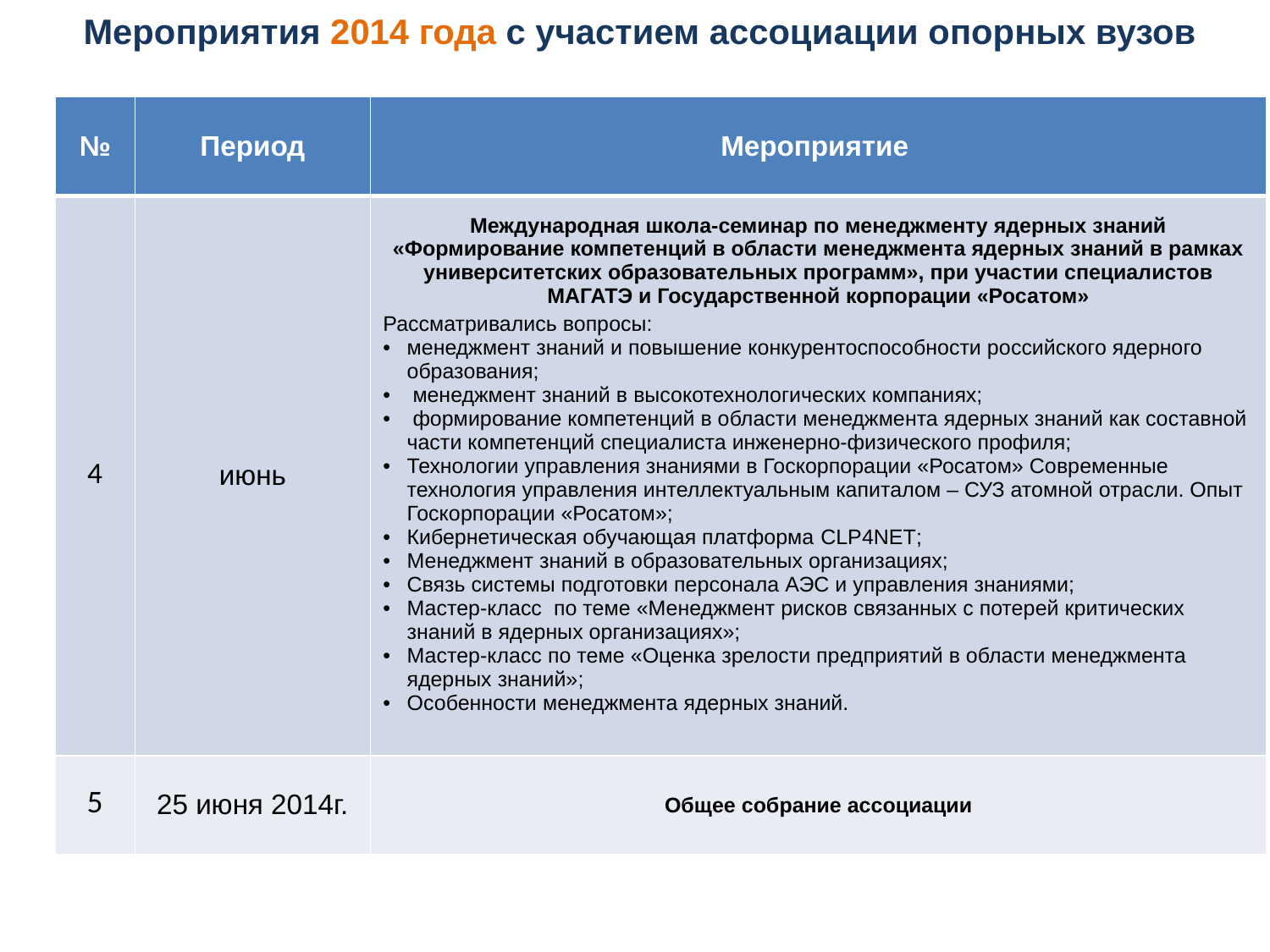

Мероприятия 2014 года с участием ассоциации опорных вузов
| № | Период | Мероприятие |
| --- | --- | --- |
| 4 | июнь | Международная школа-семинар по менеджменту ядерных знаний «Формирование компетенций в области менеджмента ядерных знаний в рамках университетских образовательных программ», при участии специалистов МАГАТЭ и Государственной корпорации «Росатом» Рассматривались вопросы: менеджмент знаний и повышение конкурентоспособности российского ядерного образования; менеджмент знаний в высокотехнологических компаниях; формирование компетенций в области менеджмента ядерных знаний как составной части компетенций специалиста инженерно-физического профиля; Технологии управления знаниями в Госкорпорации «Росатом» Современные технология управления интеллектуальным капиталом – СУЗ атомной отрасли. Опыт Госкорпорации «Росатом»; Кибернетическая обучающая платформа CLP4NET; Менеджмент знаний в образовательных организациях; Связь системы подготовки персонала АЭС и управления знаниями; Мастер-класс по теме «Менеджмент рисков связанных с потерей критических знаний в ядерных организациях»; Мастер-класс по теме «Оценка зрелости предприятий в области менеджмента ядерных знаний»; Особенности менеджмента ядерных знаний. |
| 5 | 25 июня 2014г. | Общее собрание ассоциации |